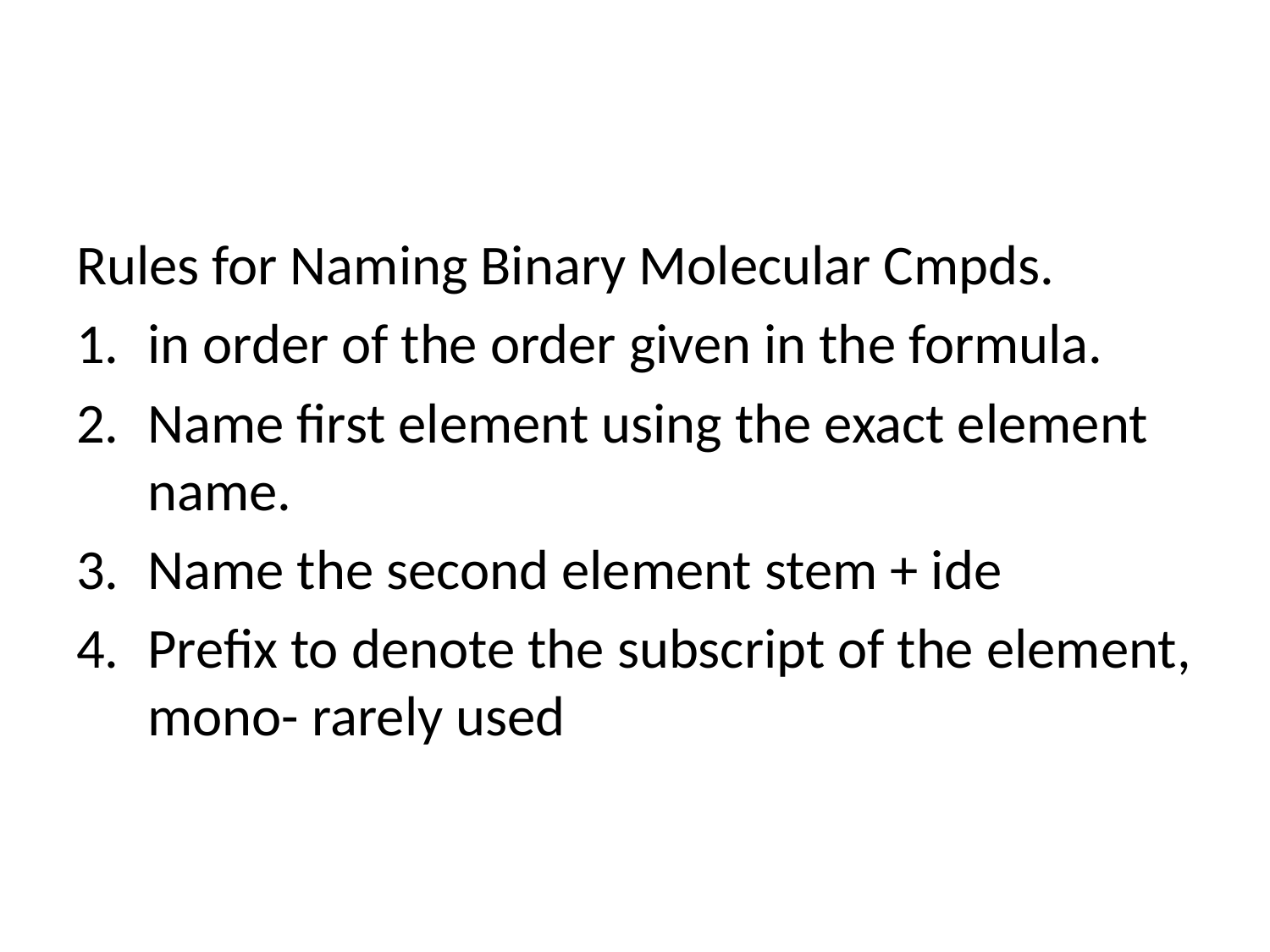

#
Rules for Naming Binary Molecular Cmpds.
in order of the order given in the formula.
Name first element using the exact element name.
Name the second element stem + ide
Prefix to denote the subscript of the element, mono- rarely used